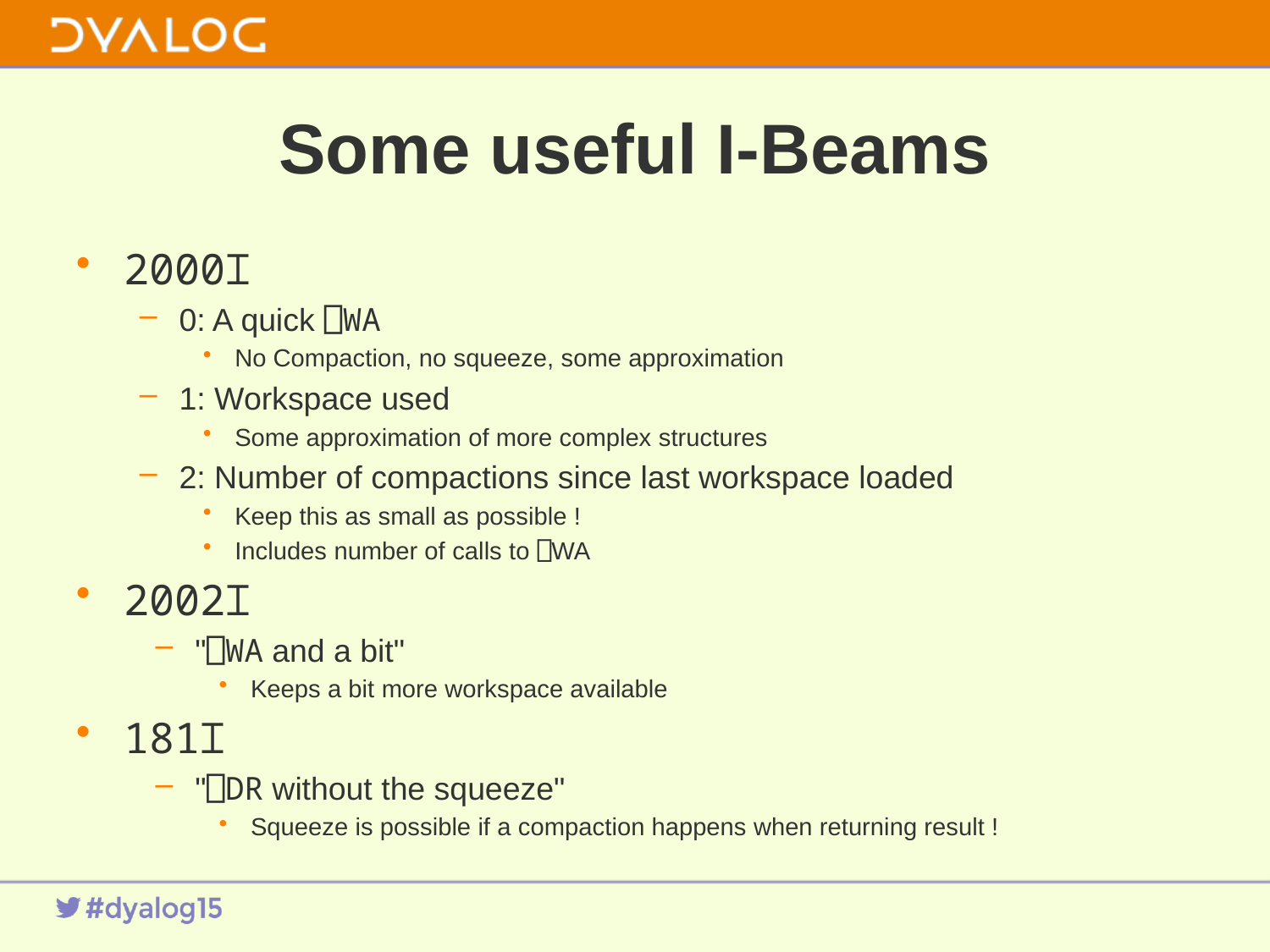

# Some useful I-Beams
2000⌶
0: A quick ⎕WA
No Compaction, no squeeze, some approximation
1: Workspace used
Some approximation of more complex structures
2: Number of compactions since last workspace loaded
Keep this as small as possible !
Includes number of calls to ⎕WA
2002⌶
"⎕WA and a bit"
Keeps a bit more workspace available
181⌶
"⎕DR without the squeeze"
Squeeze is possible if a compaction happens when returning result !